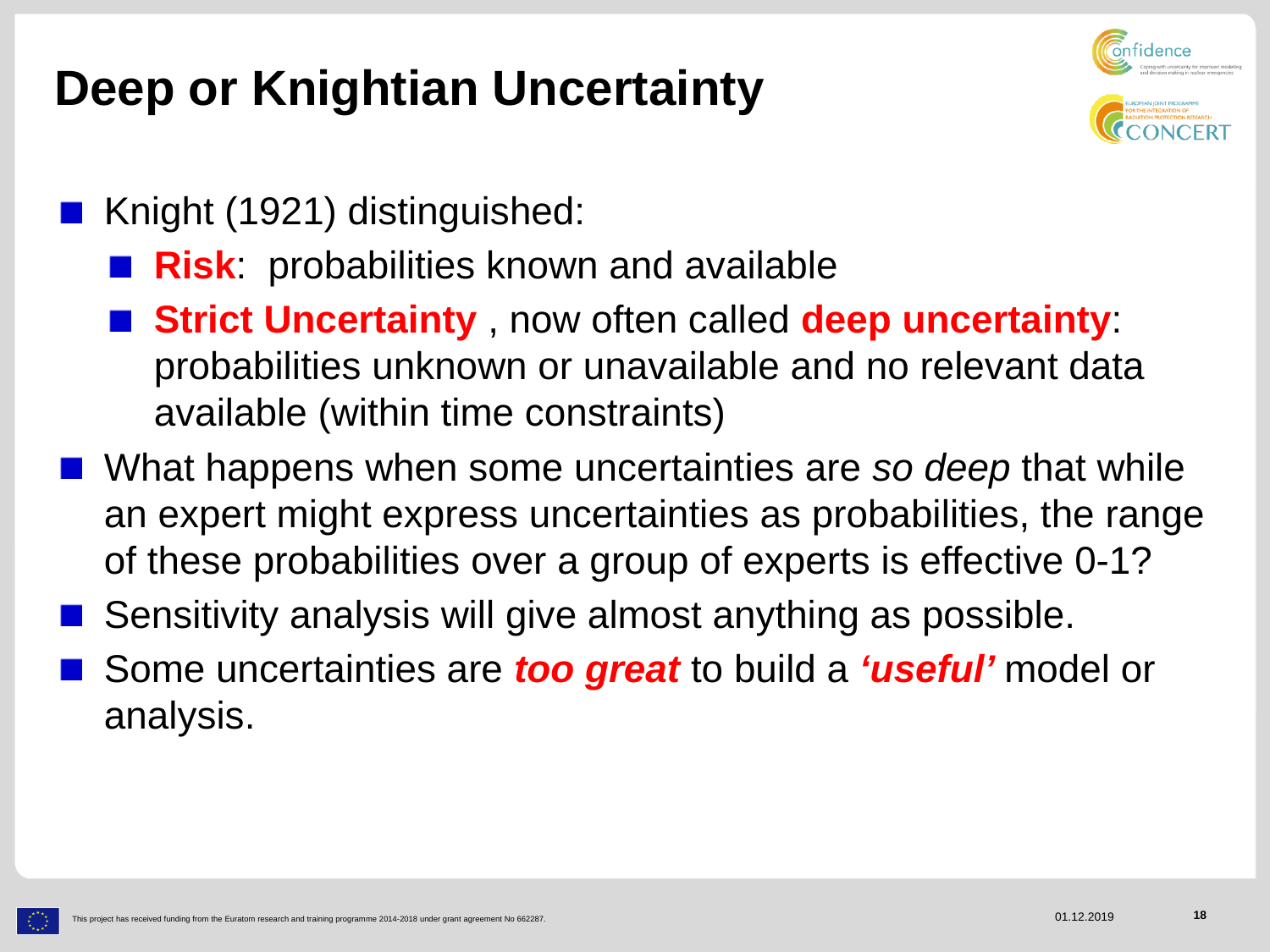

# Deep or Knightian Uncertainty
Knight (1921) distinguished:
Risk:  probabilities known and available
Strict Uncertainty , now often called deep uncertainty: probabilities unknown or unavailable and no relevant data available (within time constraints)
What happens when some uncertainties are so deep that while an expert might express uncertainties as probabilities, the range of these probabilities over a group of experts is effective 0-1?
Sensitivity analysis will give almost anything as possible.
Some uncertainties are too great to build a ‘useful’ model or analysis.